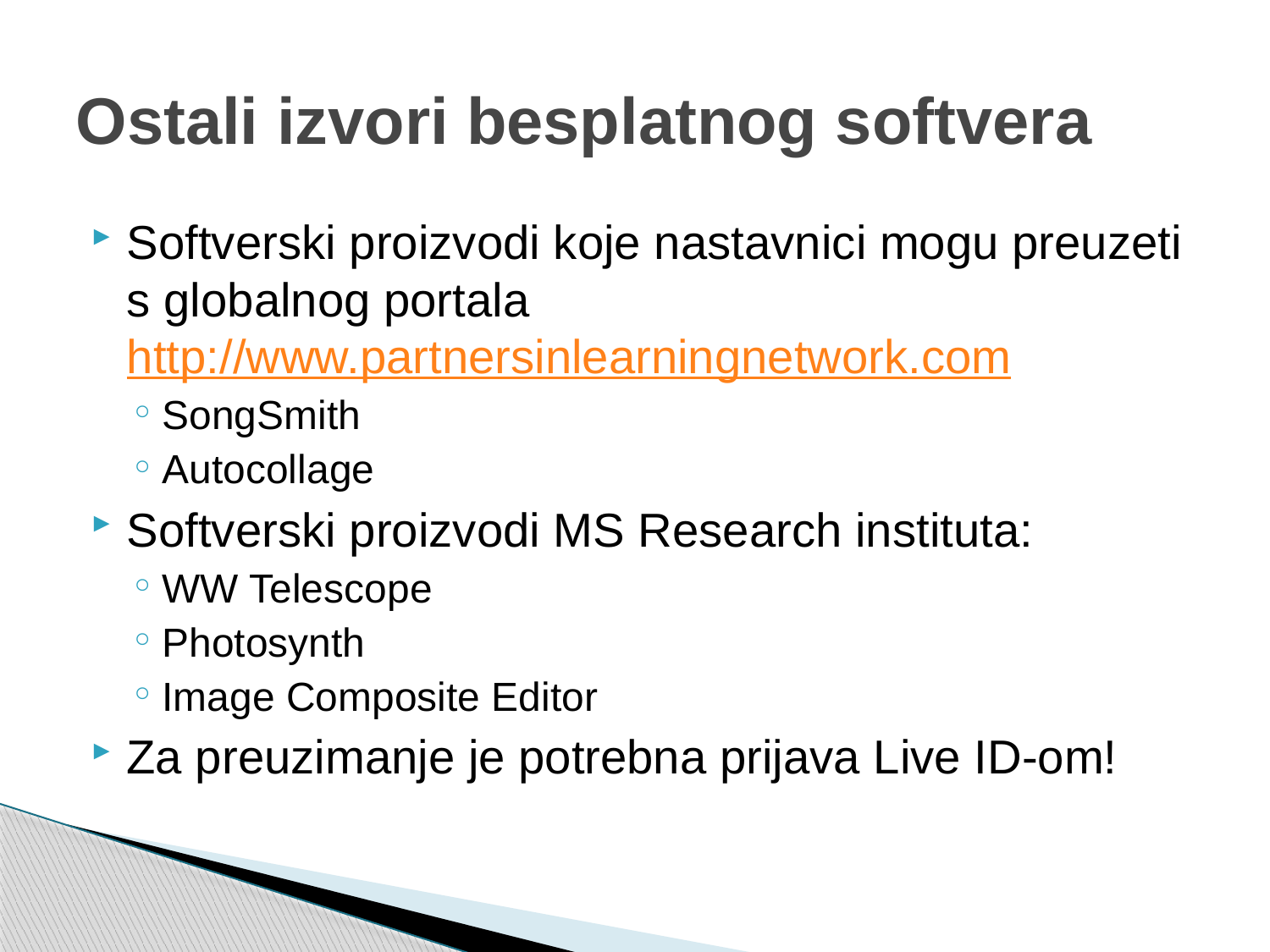

# Ostali izvori besplatnog softvera
Softverski proizvodi koje nastavnici mogu preuzeti s globalnog portala http://www.partnersinlearningnetwork.com
SongSmith
Autocollage
Softverski proizvodi MS Research instituta:
WW Telescope
Photosynth
Image Composite Editor
Za preuzimanje je potrebna prijava Live ID-om!